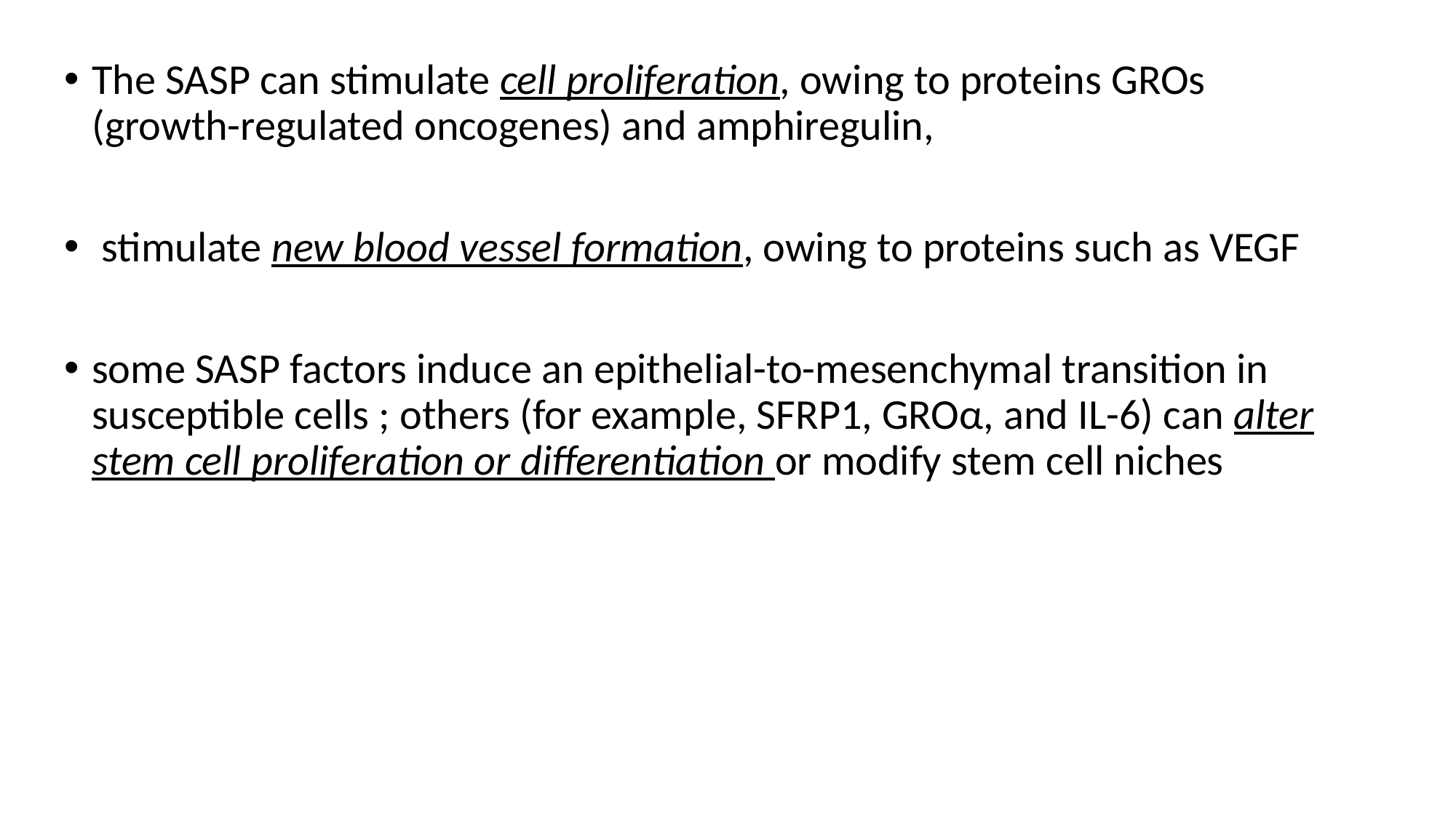

The SASP can stimulate cell proliferation, owing to proteins GROs (growth-regulated oncogenes) and amphiregulin,

 stimulate new blood vessel formation, owing to proteins such as VEGF

some SASP factors induce an epithelial-to-mesenchymal transition in susceptible cells ; others (for example, SFRP1, GROα, and IL-6) can alter stem cell proliferation or differentiation or modify stem cell niches